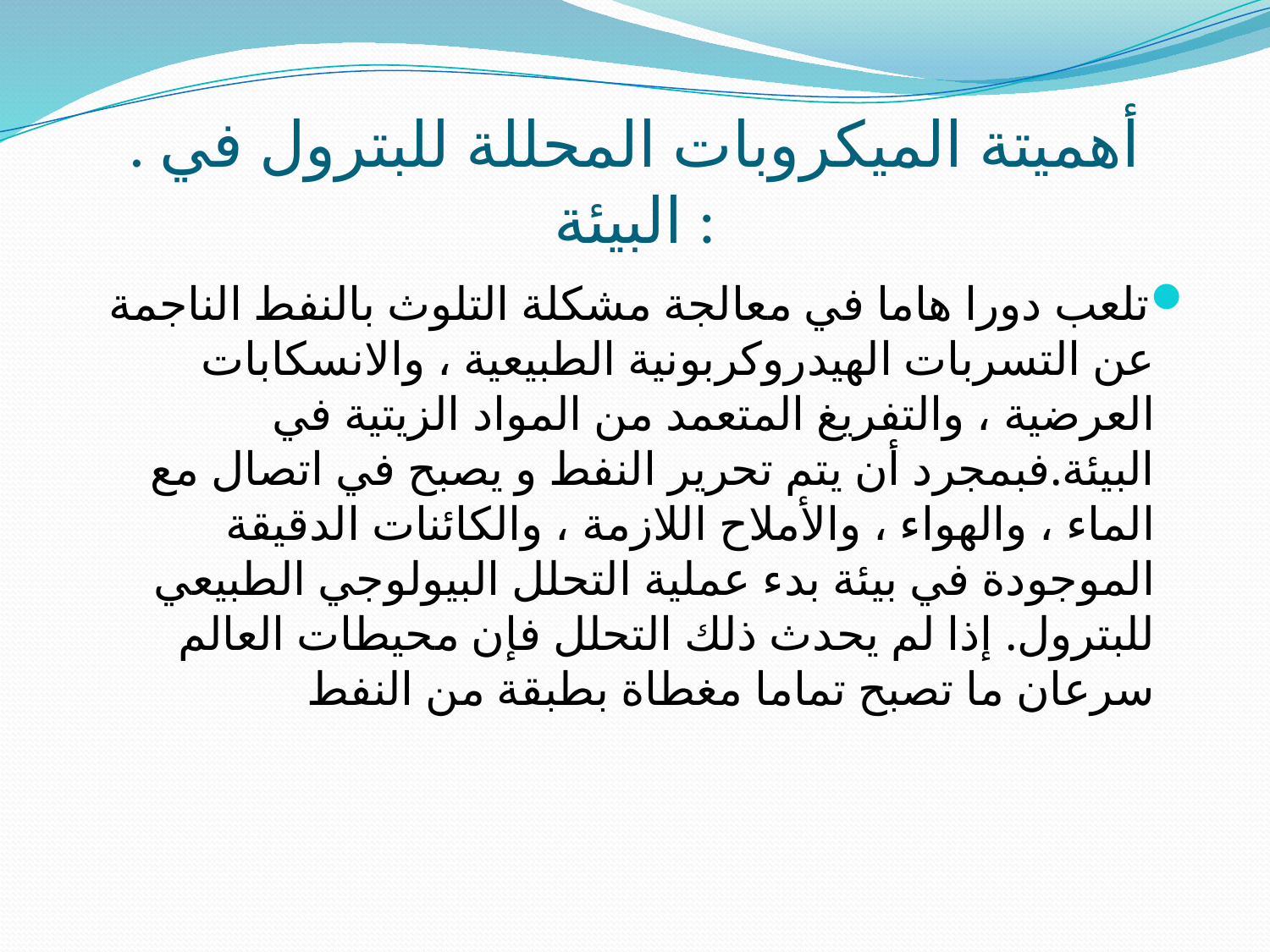

# . أهميتة الميكروبات المحللة للبترول في البيئة :
تلعب دورا هاما في معالجة مشكلة التلوث بالنفط الناجمة عن التسربات الهيدروكربونية الطبيعية ، والانسكابات العرضية ، والتفريغ المتعمد من المواد الزيتية في البيئة.فبمجرد أن يتم تحرير النفط و يصبح في اتصال مع الماء ، والهواء ، والأملاح اللازمة ، والكائنات الدقيقة الموجودة في بيئة بدء عملية التحلل البيولوجي الطبيعي للبترول. إذا لم يحدث ذلك التحلل فإن محيطات العالم سرعان ما تصبح تماما مغطاة بطبقة من النفط